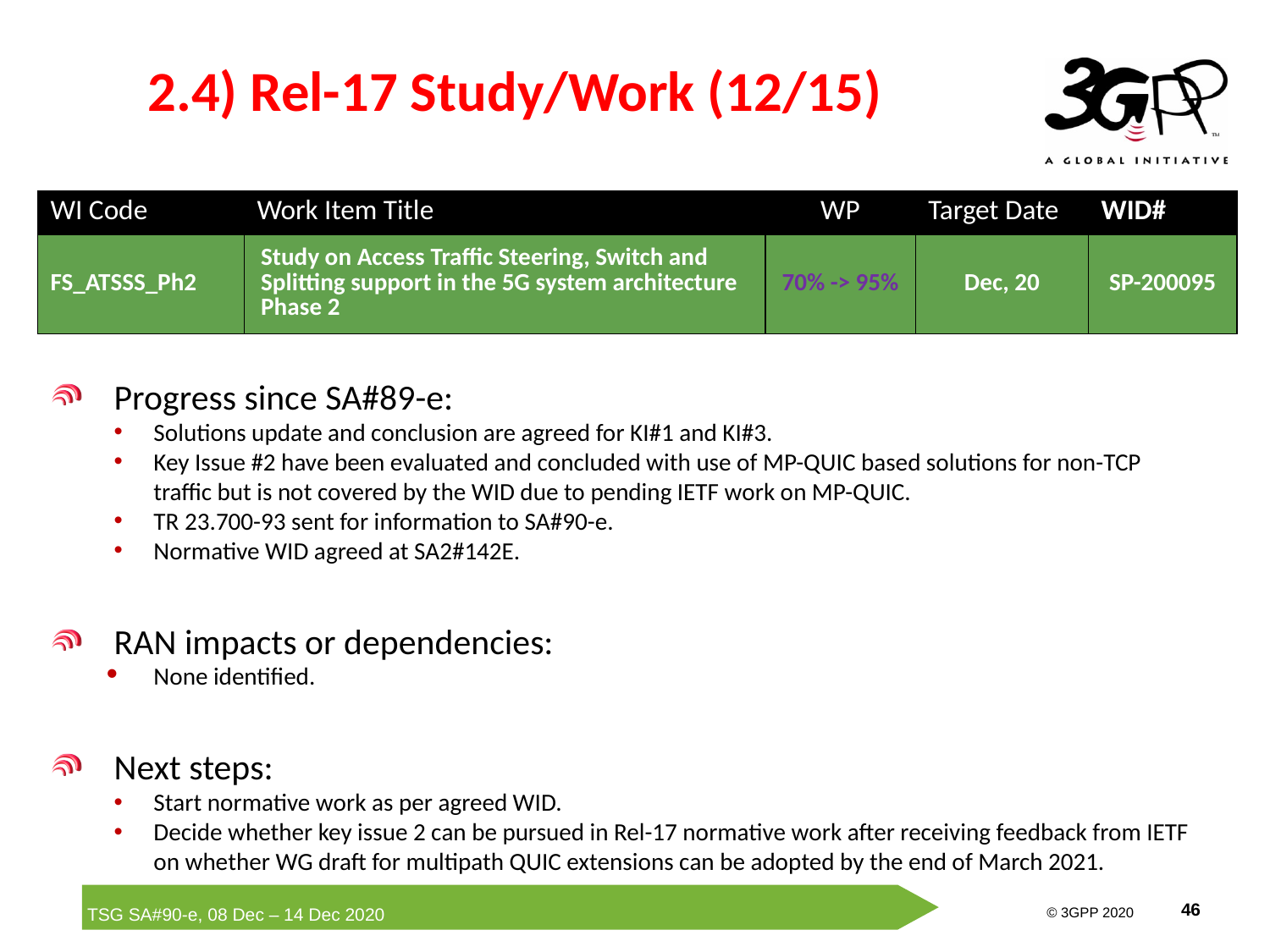

# 2.4) Rel-17 Study/Work (12/15)
| WI Code | Work Item Title | WP | Target Date | WID# |
| --- | --- | --- | --- | --- |
| FS\_ATSSS\_Ph2 | Study on Access Traffic Steering, Switch and Splitting support in the 5G system architecture Phase 2 | 70% -> 95% | Dec, 20 | SP-200095 |
Progress since SA#89-e:
Solutions update and conclusion are agreed for KI#1 and KI#3.
Key Issue #2 have been evaluated and concluded with use of MP-QUIC based solutions for non-TCP traffic but is not covered by the WID due to pending IETF work on MP-QUIC.
TR 23.700-93 sent for information to SA#90-e.
Normative WID agreed at SA2#142E.

RAN impacts or dependencies:
None identified.

Next steps:
Start normative work as per agreed WID.
Decide whether key issue 2 can be pursued in Rel-17 normative work after receiving feedback from IETF on whether WG draft for multipath QUIC extensions can be adopted by the end of March 2021.